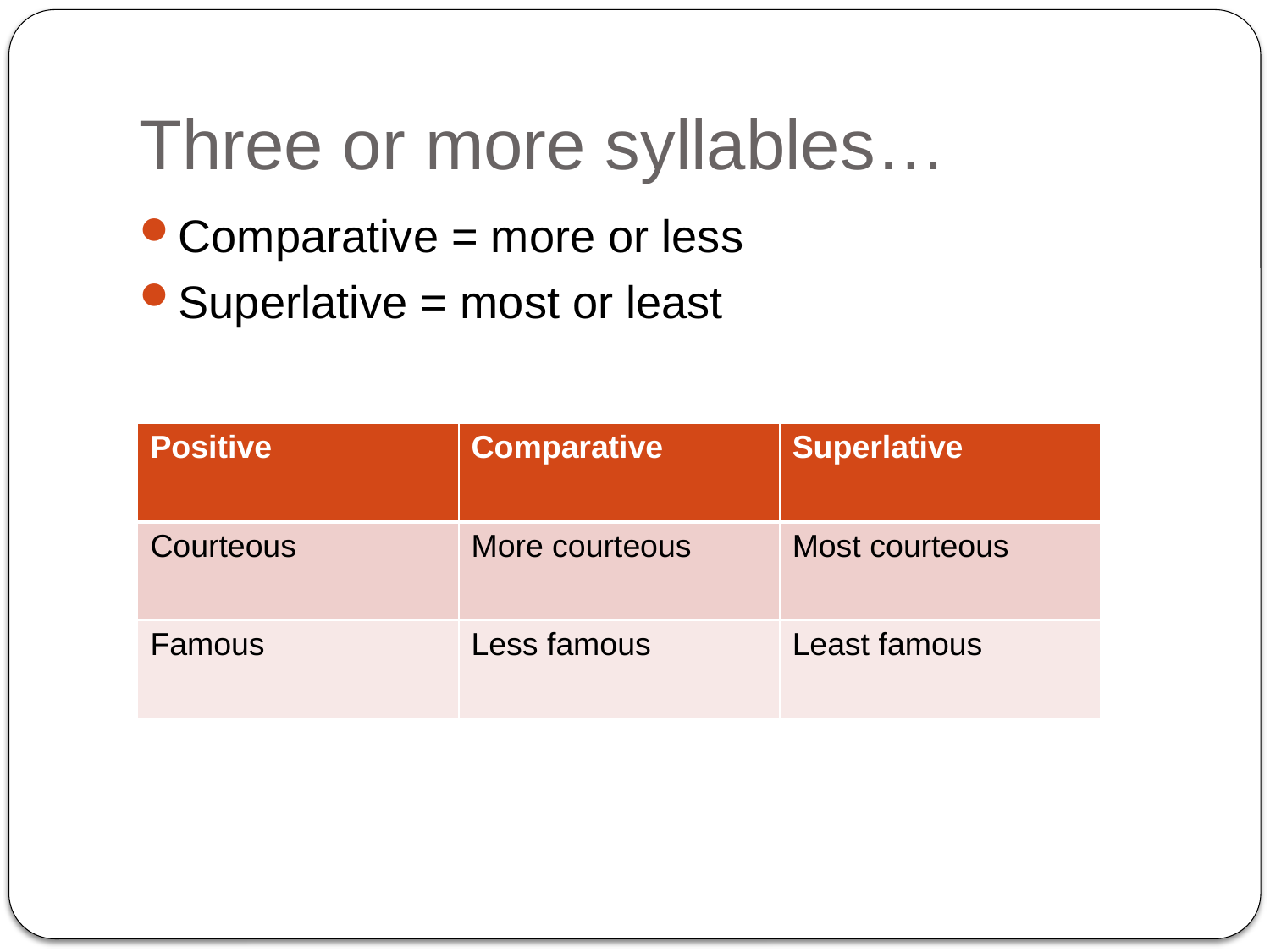

# Three or more syllables…
Comparative = more or less
Superlative = most or least

| Positive | Comparative | Superlative |
| --- | --- | --- |
| Courteous | More courteous | Most courteous |
| Famous | Less famous | Least famous |